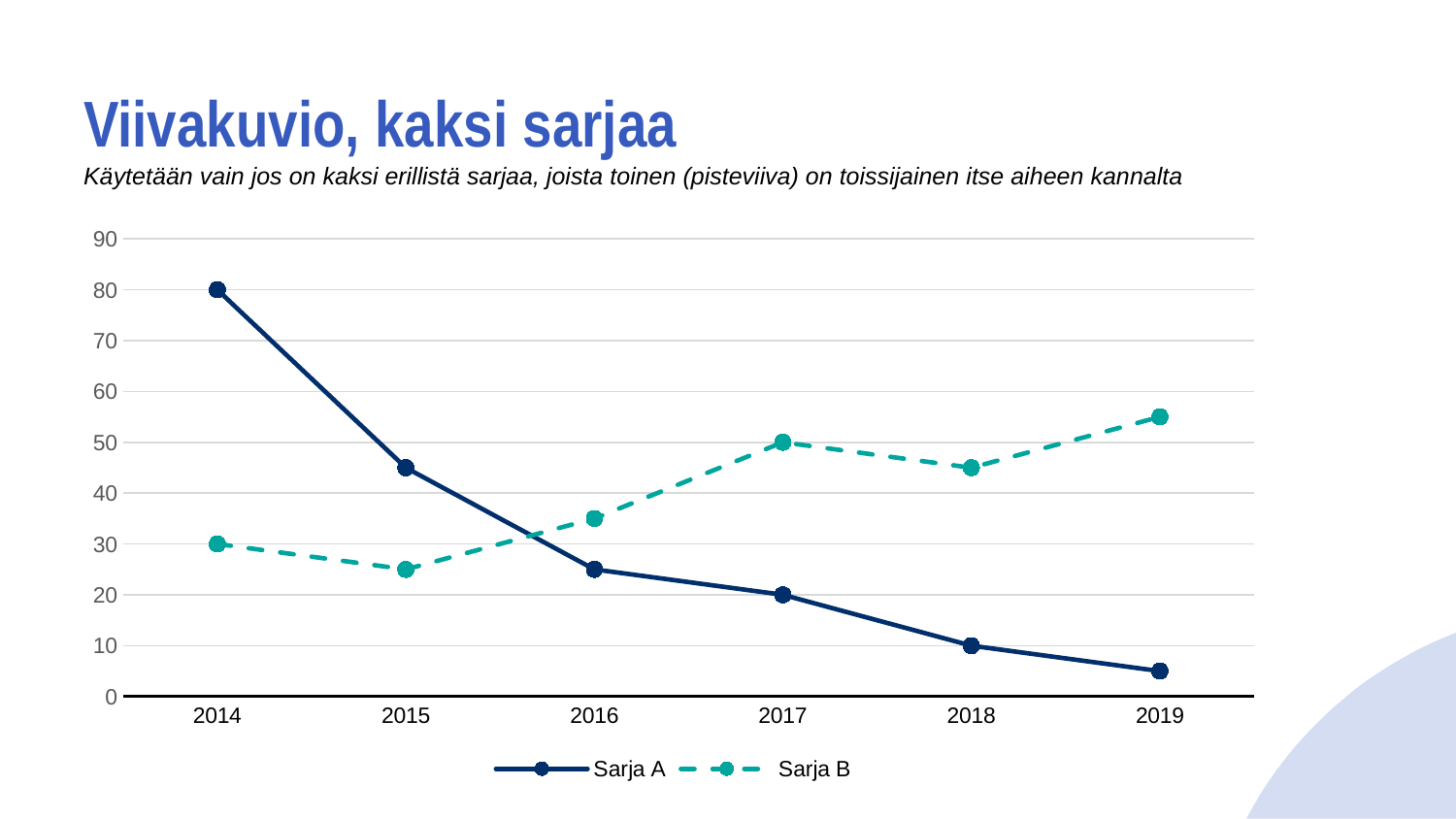

# Viivakuvio, kaksi sarjaa Käytetään vain jos on kaksi erillistä sarjaa, joista toinen (pisteviiva) on toissijainen itse aiheen kannalta

### Chart

| Category | Sarja A | Sarja B |
|---|---|---|
| 2014 | 80.0 | 30.0 |
| 2015 | 45.0 | 25.0 |
| 2016 | 25.0 | 35.0 |
| 2017 | 20.0 | 50.0 |
| 2018 | 10.0 | 45.0 |
| 2019 | 5.0 | 55.0 |